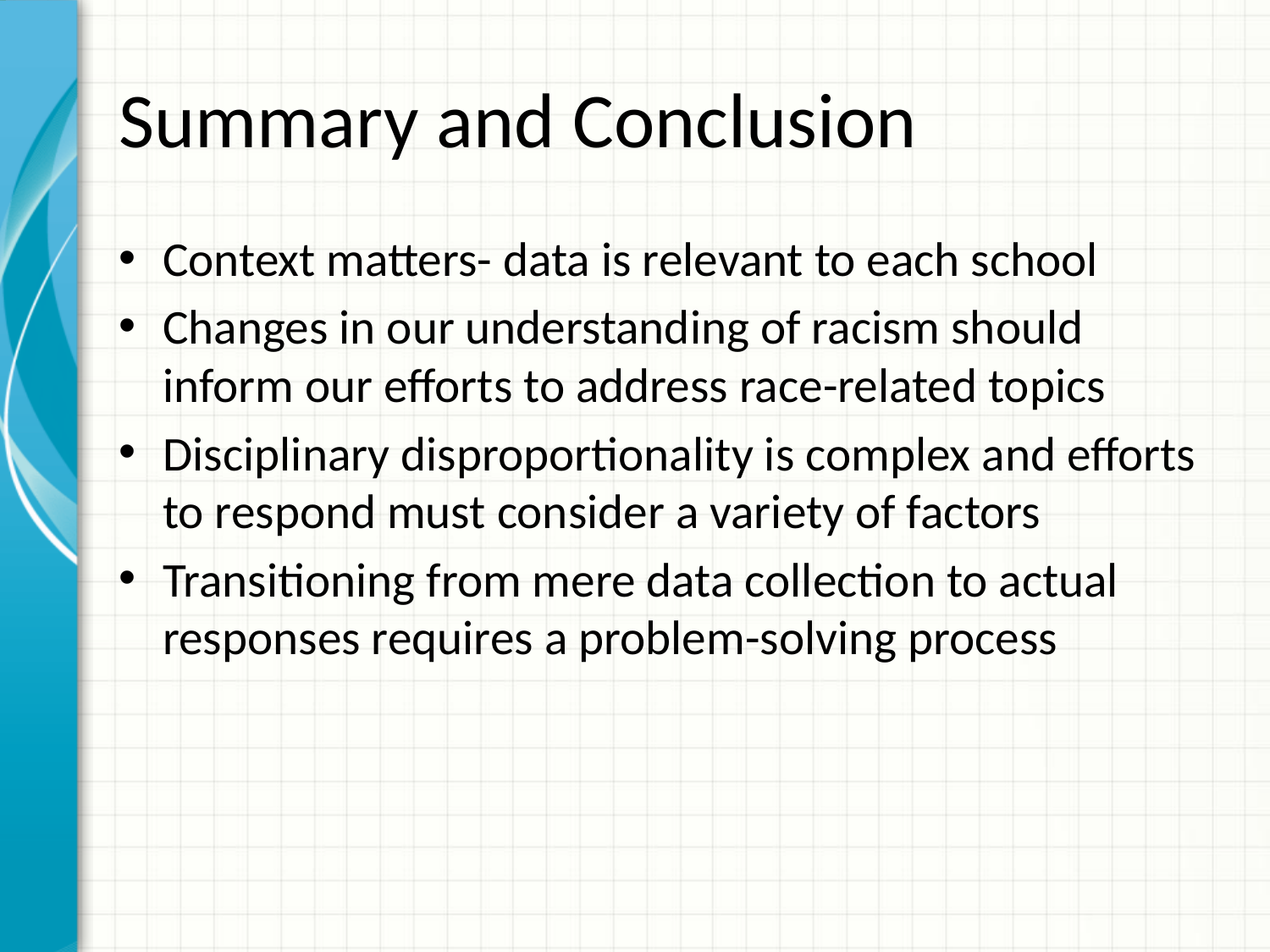

# Summary and Conclusion
Context matters- data is relevant to each school
Changes in our understanding of racism should inform our efforts to address race-related topics
Disciplinary disproportionality is complex and efforts to respond must consider a variety of factors
Transitioning from mere data collection to actual responses requires a problem-solving process